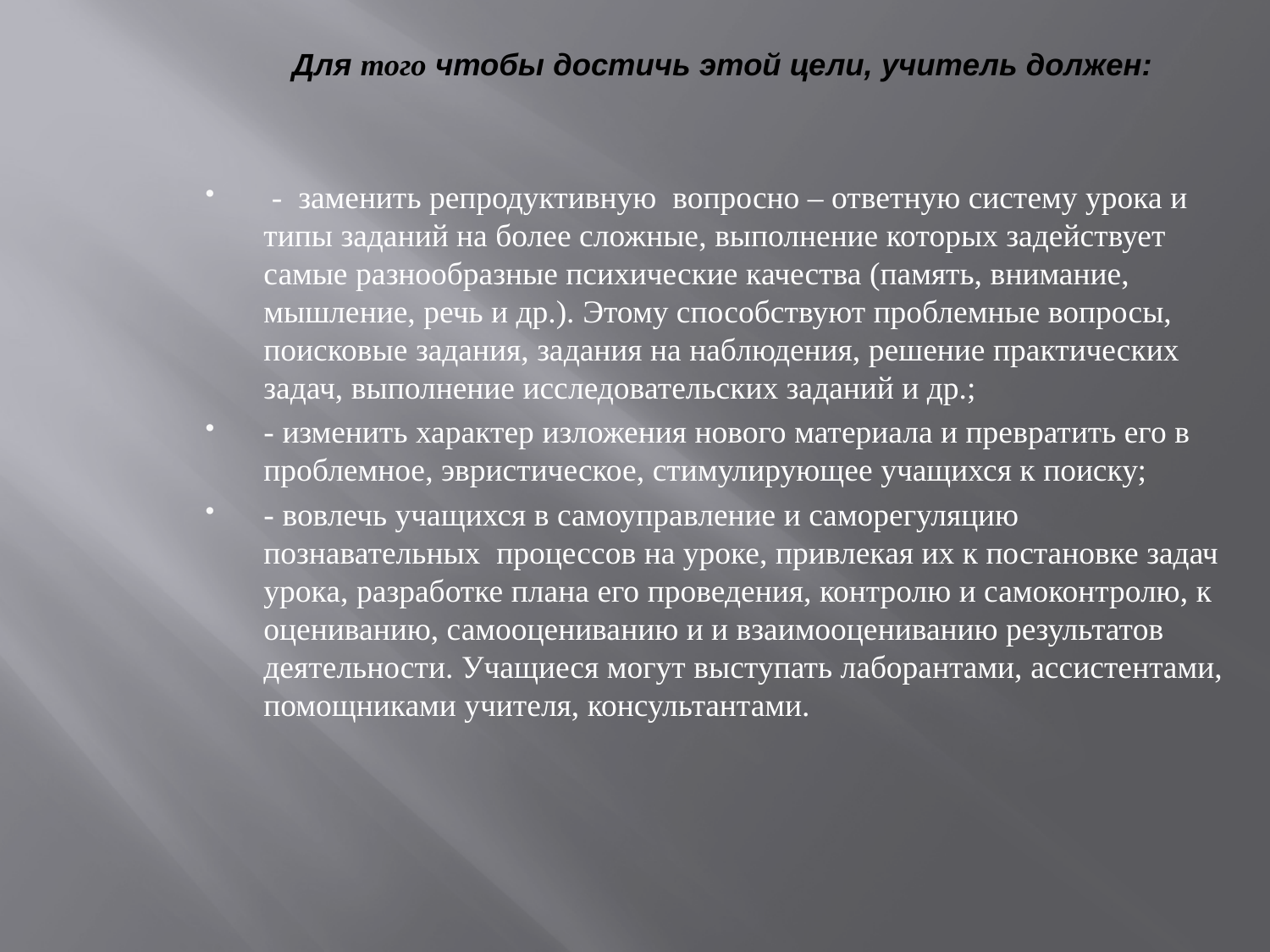

# Для того чтобы достичь этой цели, учитель должен:

 -  заменить репродуктивную  вопросно – ответную систему урока и типы заданий на более сложные, выполнение которых задействует самые разнообразные психические качества (память, внимание, мышление, речь и др.). Этому способствуют проблемные вопросы, поисковые задания, задания на наблюдения, решение практических задач, выполнение исследовательских заданий и др.;
- изменить характер изложения нового материала и превратить его в проблемное, эвристическое, стимулирующее учащихся к поиску;
- вовлечь учащихся в самоуправление и саморегуляцию познавательных  процессов на уроке, привлекая их к постановке задач урока, разработке плана его проведения, контролю и самоконтролю, к оцениванию, самооцениванию и и взаимооцениванию результатов деятельности. Учащиеся могут выступать лаборантами, ассистентами, помощниками учителя, консультантами.